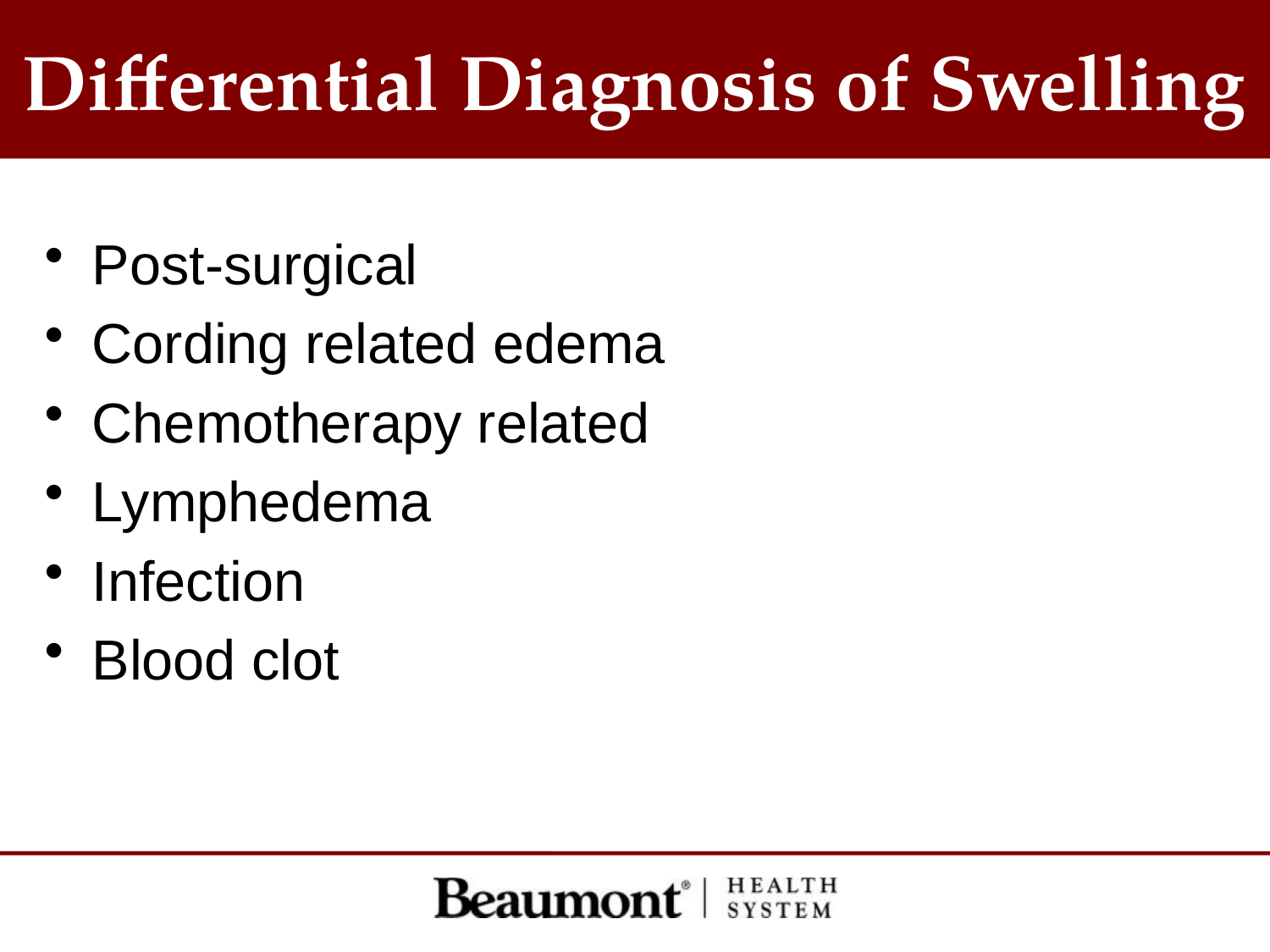

# Differential Diagnosis of Swelling
Post-surgical
Cording related edema
Chemotherapy related
Lymphedema
Infection
Blood clot